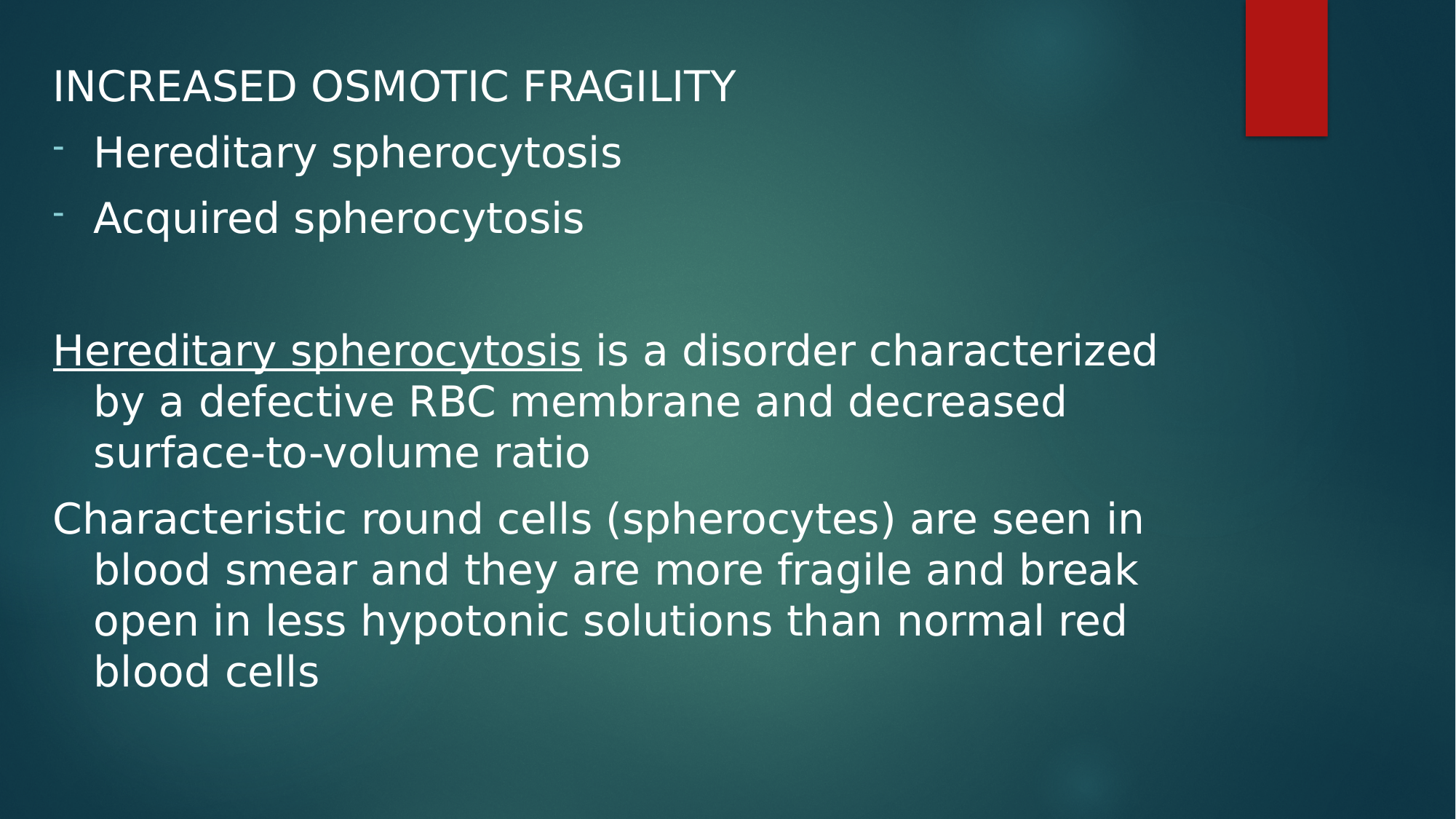

INCREASED OSMOTIC FRAGILITY
Hereditary spherocytosis
Acquired spherocytosis

Hereditary spherocytosis is a disorder characterized by a defective RBC membrane and decreased surface-to-volume ratio
Characteristic round cells (spherocytes) are seen in blood smear and they are more fragile and break open in less hypotonic solutions than normal red blood cells